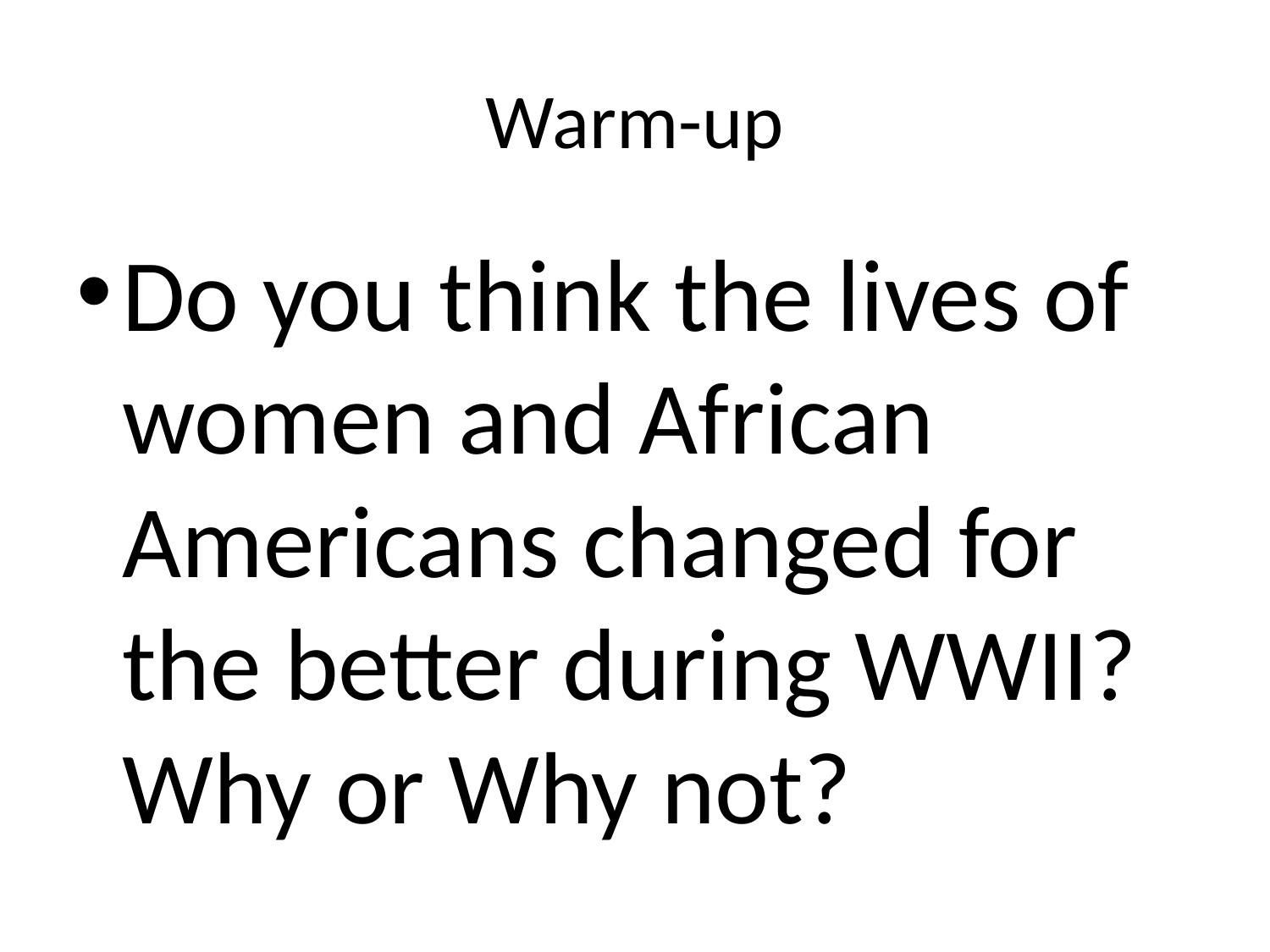

# Warm-up
Do you think the lives of women and African Americans changed for the better during WWII? Why or Why not?